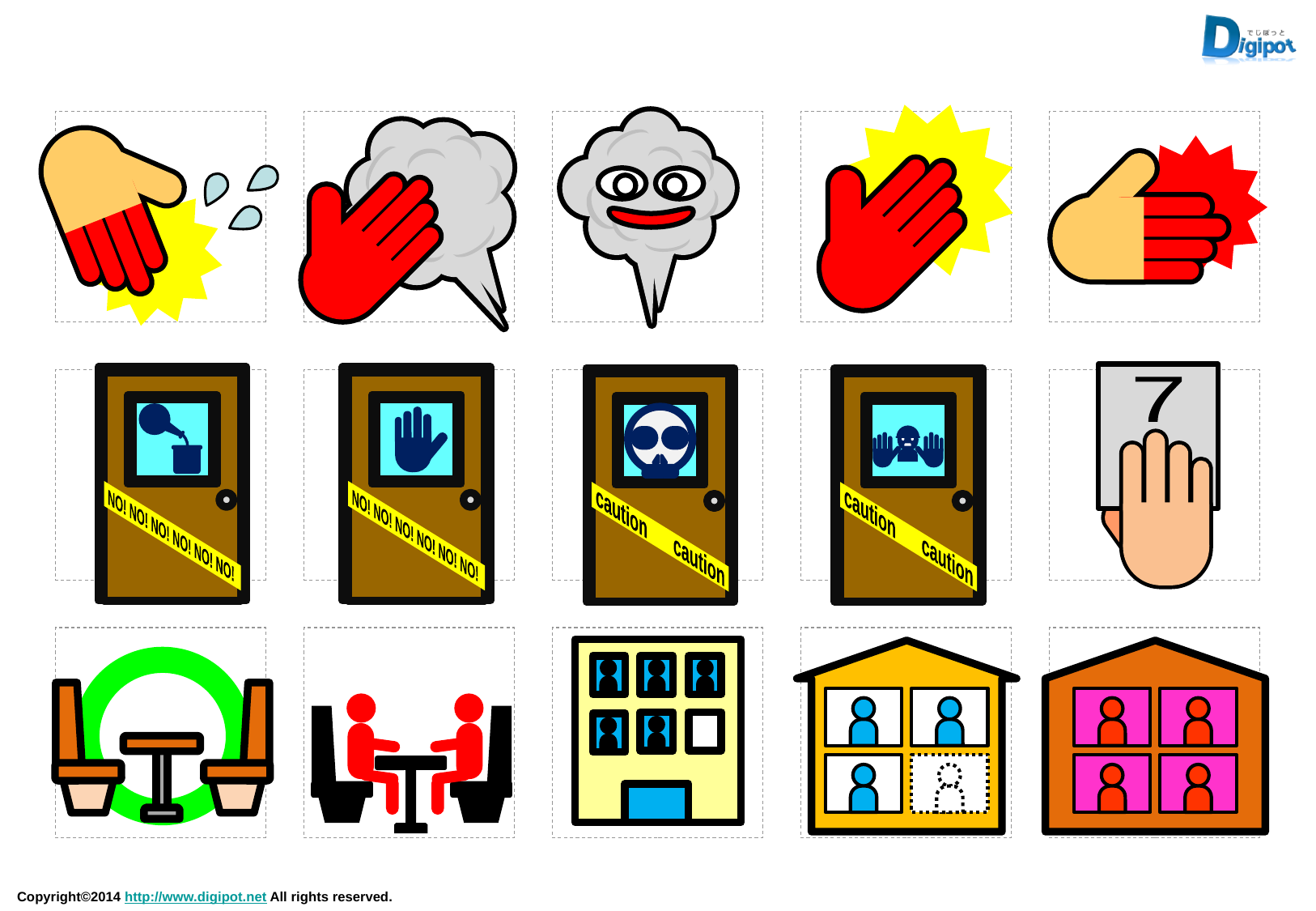

7

NO! NO! NO! NO! NO! NO!

NO! NO! NO! NO! NO! NO!

caution

caution

caution

caution